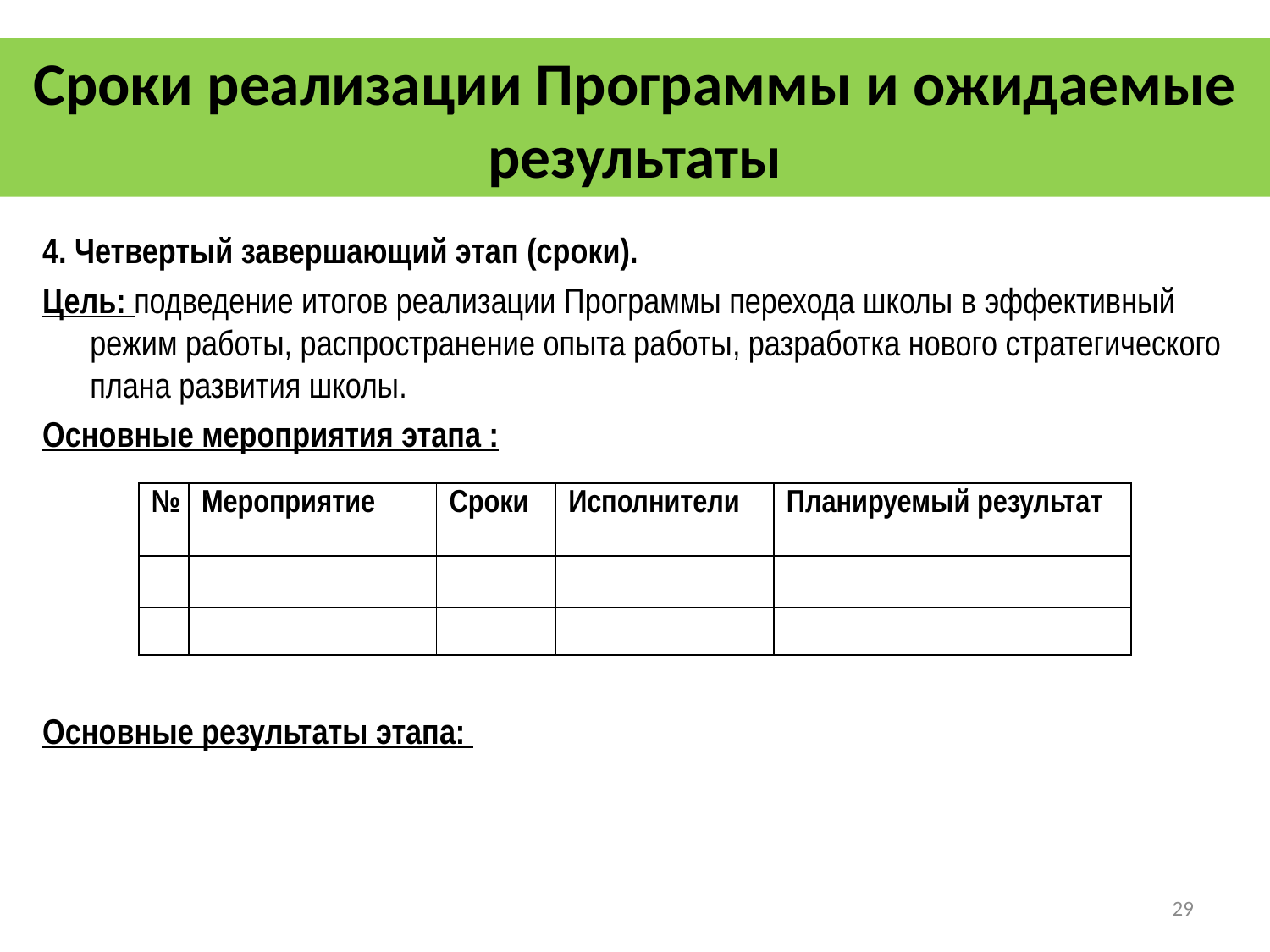

# Сроки реализации Программы и ожидаемые результаты
4. Четвертый завершающий этап (сроки).
Цель: подведение итогов реализации Программы перехода школы в эффективный режим работы, распространение опыта работы, разработка нового стратегического плана развития школы.
Основные мероприятия этапа :

Основные результаты этапа:

| № | Мероприятие | Сроки | Исполнители | Планируемый результат |
| --- | --- | --- | --- | --- |
|  |  |  |  |  |
|  |  |  |  |  |
29